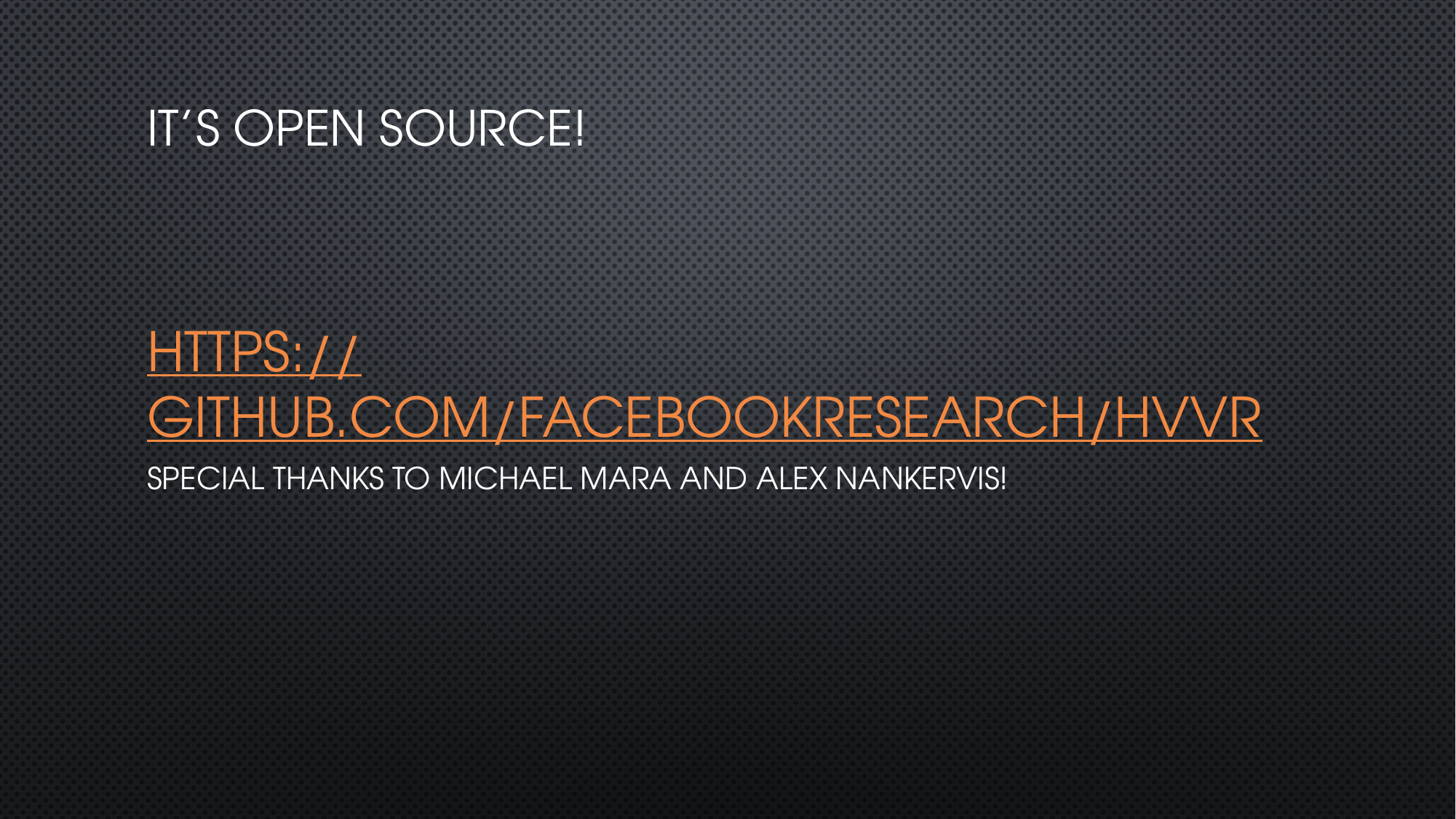

# It’s Open source!

Special Thanks to Michael Mara and Alex Nankervis!
https://github.com/facebookresearch/HVVR